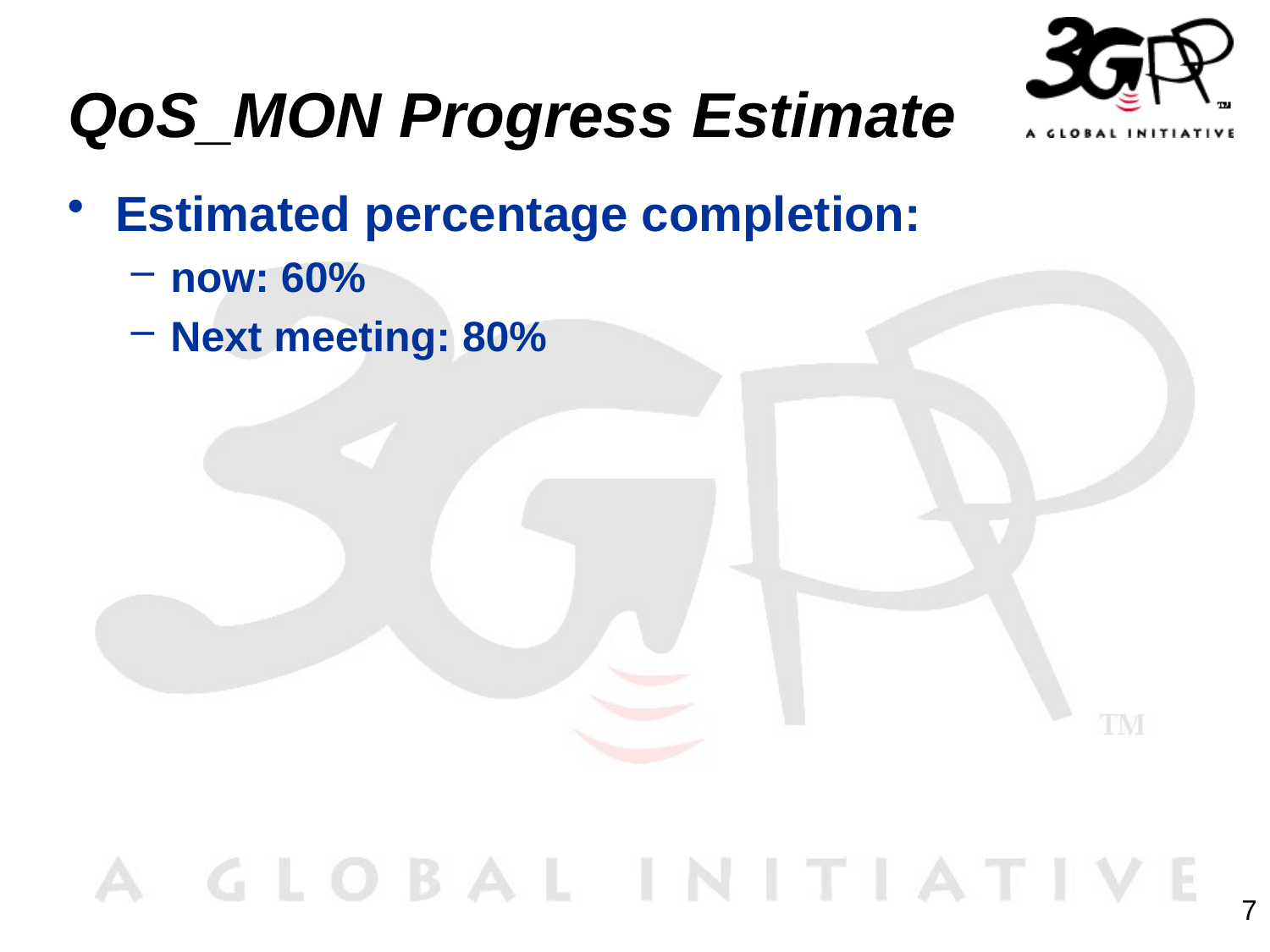

# QoS_MON Progress Estimate
Estimated percentage completion:
now: 60%
Next meeting: 80%
7